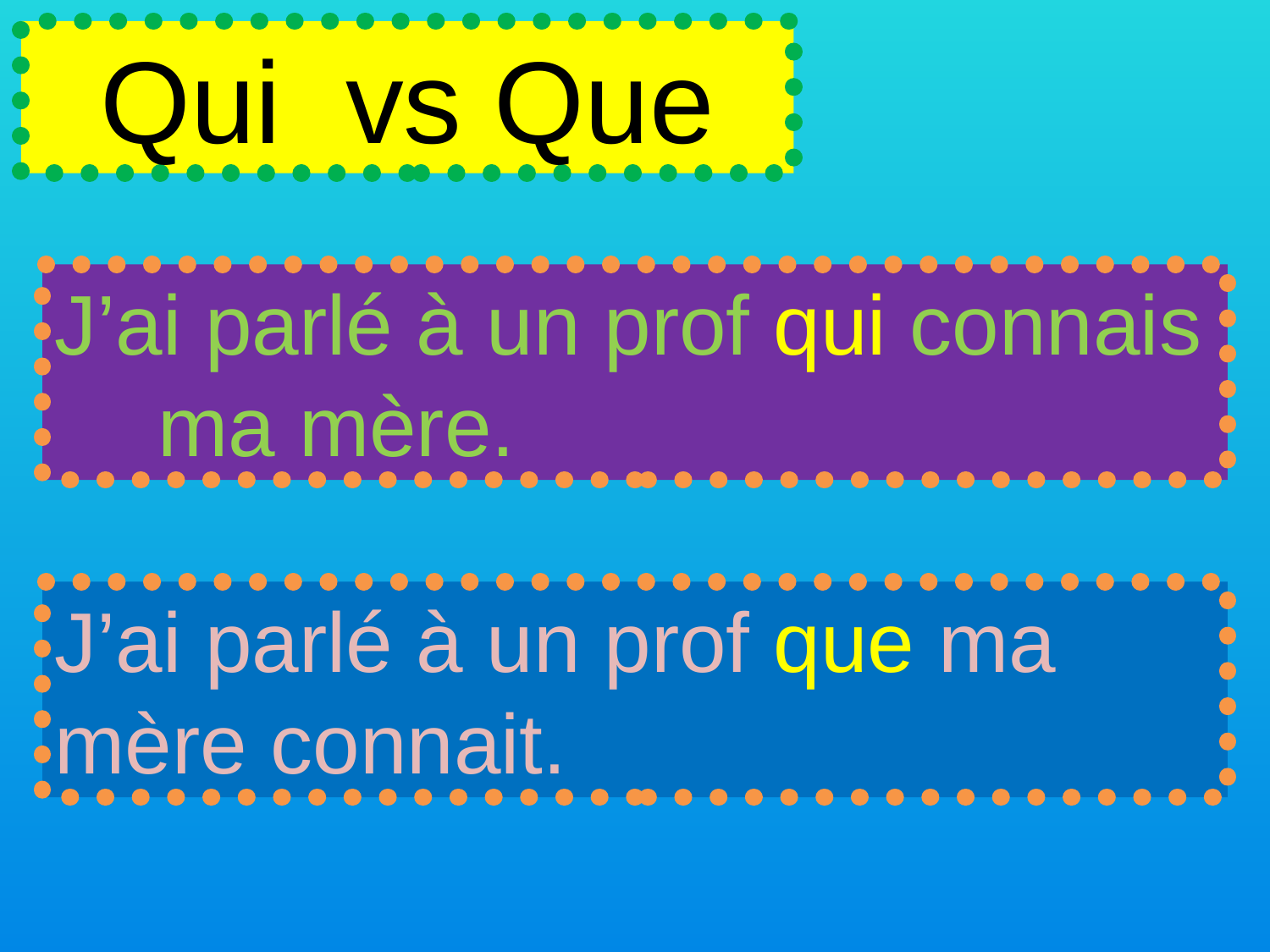

Qui  vs Que
J’ai parlé à un prof qui connais ma mère.
J’ai parlé à un prof que ma mère connait.